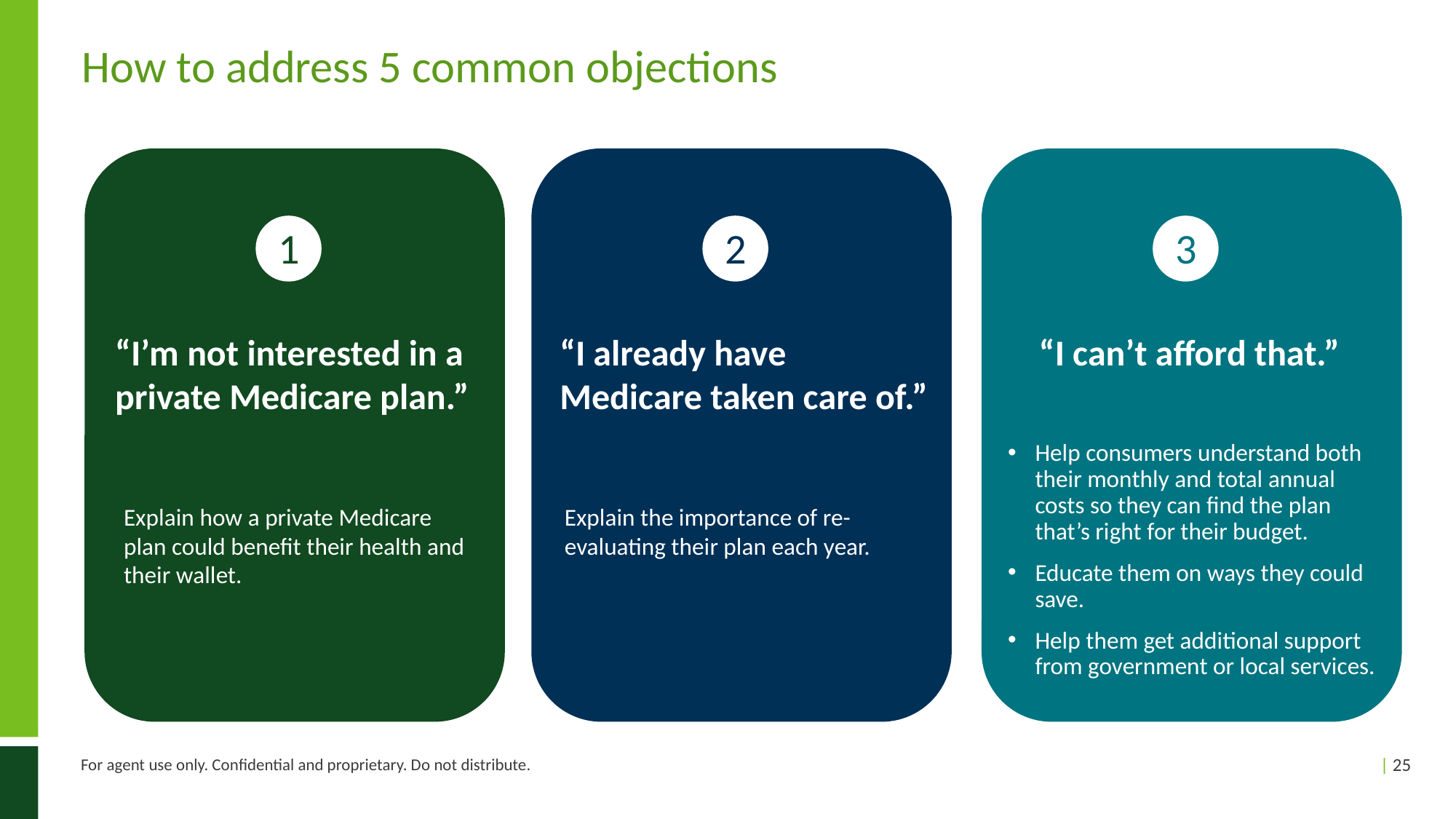

# How to address 5 common objections

1
2
3

“I’m not interested in a private Medicare plan.”
“I already have Medicare taken care of.”
“I can’t afford that.”
Help consumers understand both their monthly and total annual costs so they can find the plan that’s right for their budget.
Educate them on ways they could save.
Help them get additional support from government or local services.
Explain how a private Medicare plan could benefit their health and their wallet.
Explain the importance of re-evaluating their plan each year.